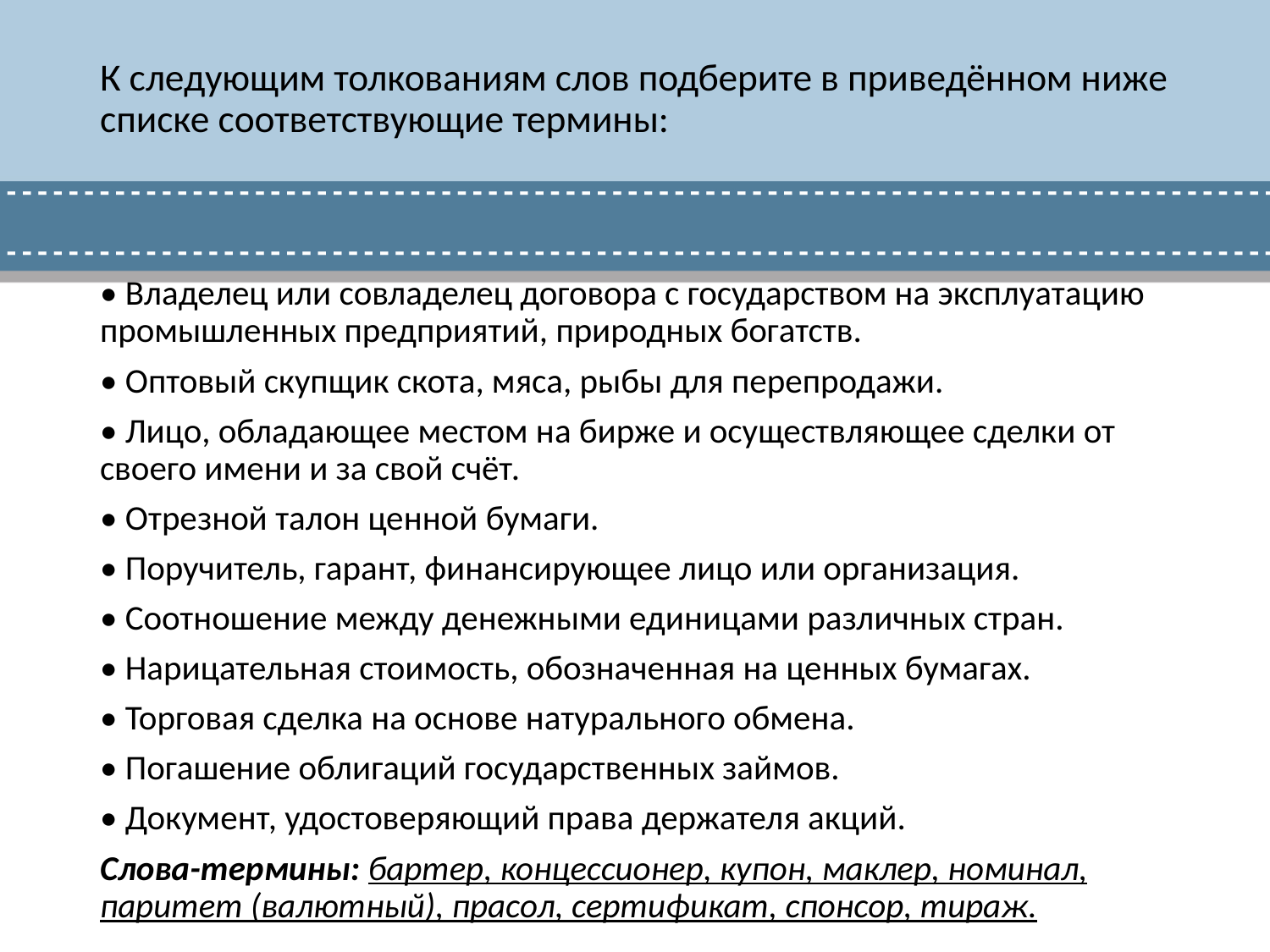

# К следующим толкованиям слов подберите в приведённом ниже списке соответствующие термины:
• Владелец или совладелец договора с государством на эксплуатацию промышленных предприятий, природных богатств.
• Оптовый скупщик скота, мяса, рыбы для перепродажи.
• Лицо, обладающее местом на бирже и осуществляющее сделки от своего имени и за свой счёт.
• Отрезной талон ценной бумаги.
• Поручитель, гарант, финансирующее лицо или организация.
• Соотношение между денежными единицами различных стран.
• Нарицательная стоимость, обозначенная на ценных бумагах.
• Торговая сделка на основе натурального обмена.
• Погашение облигаций государственных займов.
• Документ, удостоверяющий права держателя акций.
Слова-термины: бартер, концессионер, купон, маклер, номинал, паритет (валютный), прасол, сертификат, спонсор, тираж.